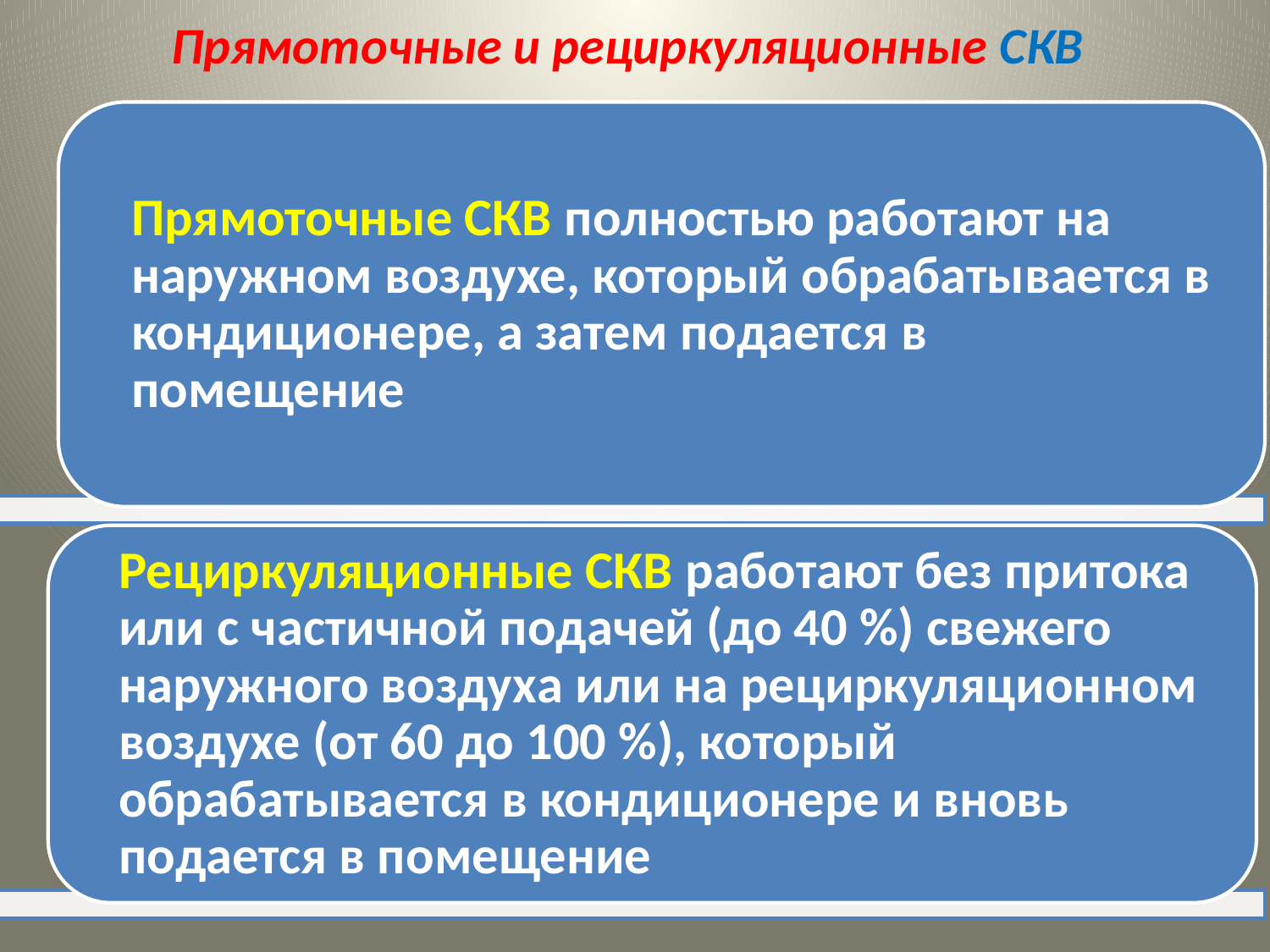

# Прямоточные и рециркуляционные СКВ
Прямоточные СКВ полностью работают на наружном воздухе, который обрабатывается в кондиционере, а затем подается в помещение
Рециркуляционные СКВ работают без притока или с частичной подачей (до 40 %) свежего наружного воздуха или на рециркуляционном воздухе (от 60 до 100 %), который обрабатывается в кондиционере и вновь подается в помещение